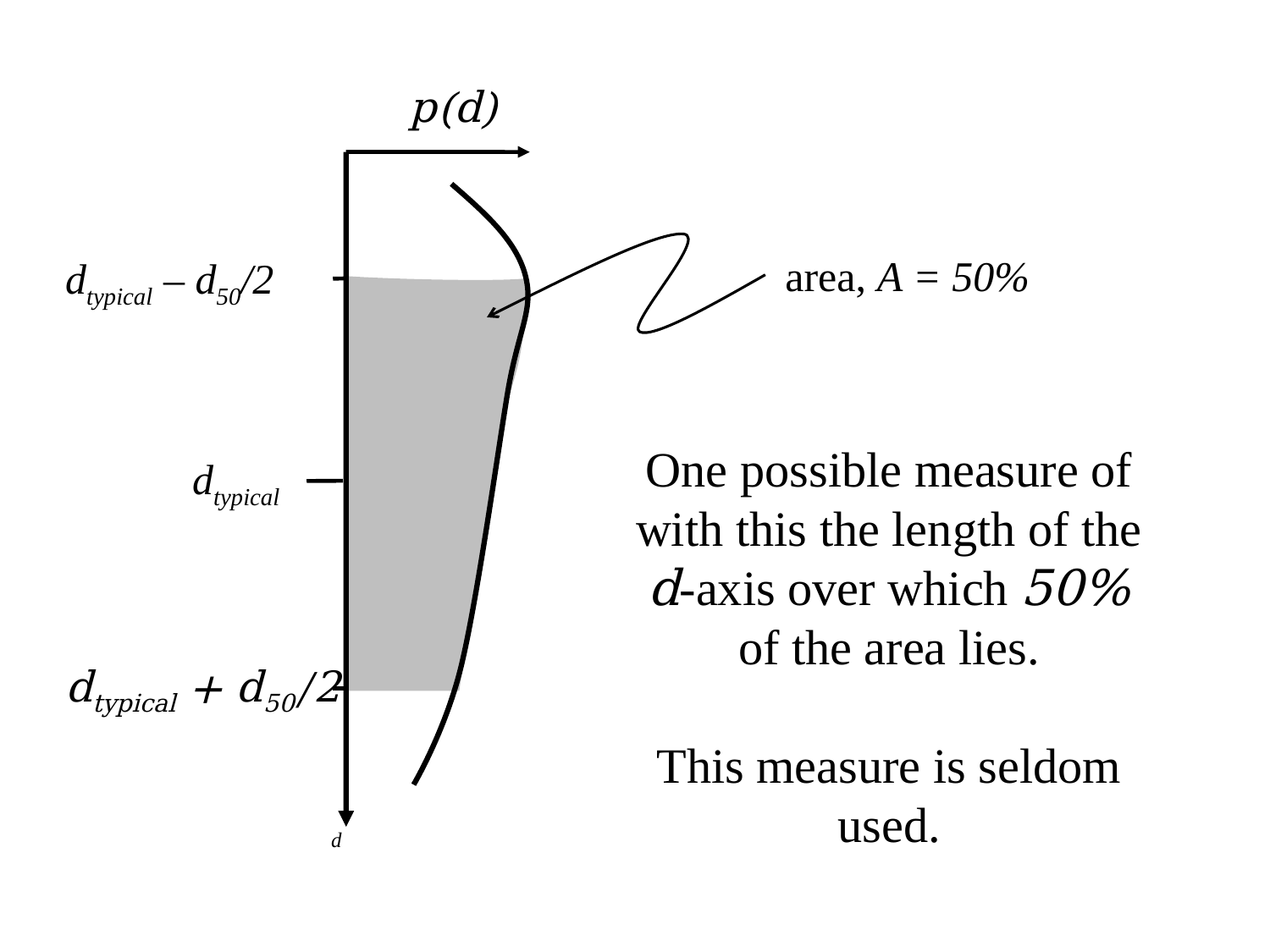

p(d)

area, A = 50%
dtypical – d50/2

One possible measure of with this the length of the d-axis over which 50% of the area lies.

This measure is seldom used.
dtypical
dtypical + d50/2
d